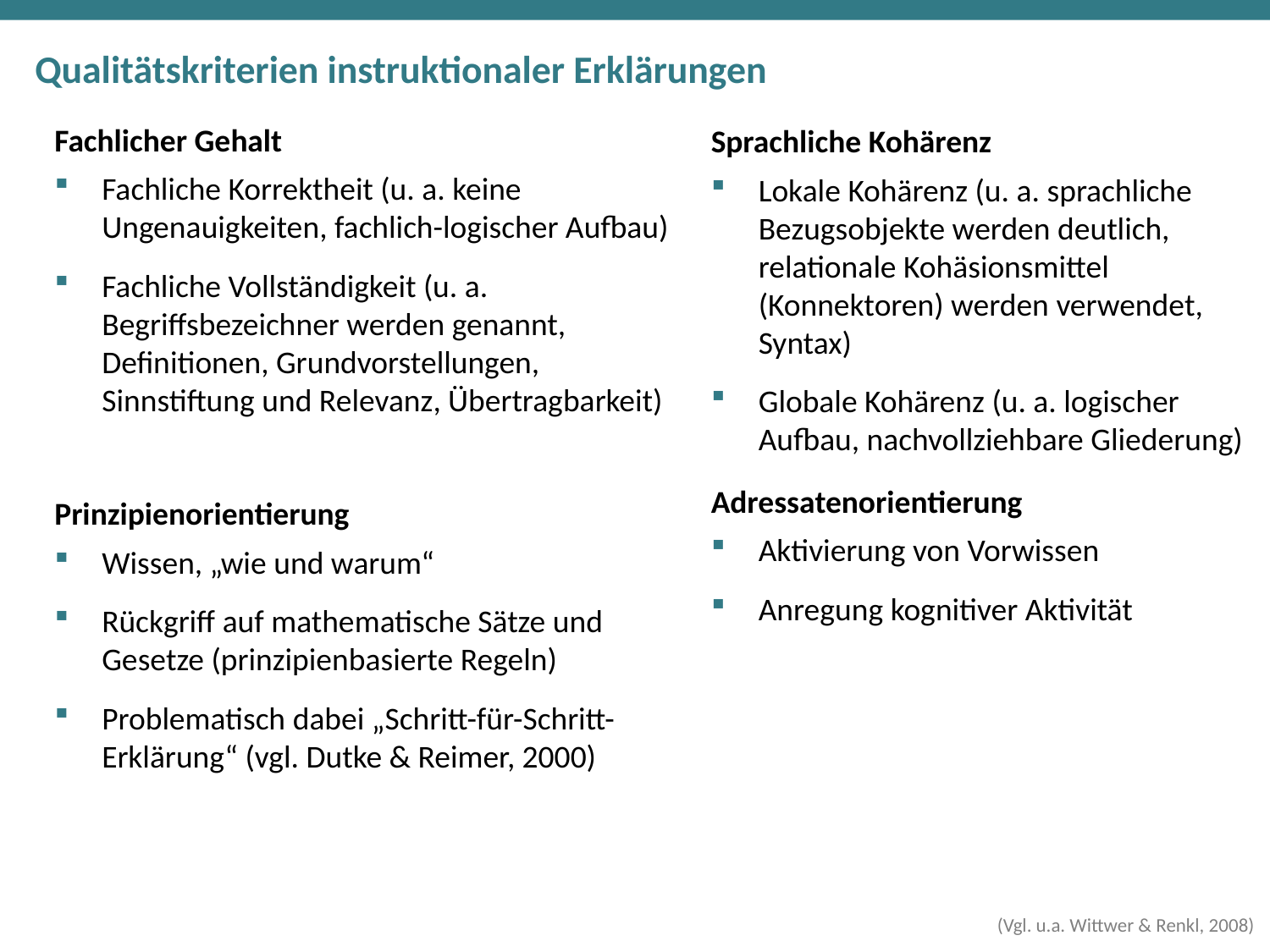

# Qualitätskriterien instruktionaler Erklärungen
Sprachliche Kohärenz
Lokale Kohärenz (u. a. sprachliche Bezugsobjekte werden deutlich, relationale Kohäsionsmittel (Konnektoren) werden verwendet, Syntax)
Globale Kohärenz (u. a. logischer Aufbau, nachvollziehbare Gliederung)
Adressatenorientierung
Aktivierung von Vorwissen
Anregung kognitiver Aktivität

Fachlicher Gehalt
Fachliche Korrektheit (u. a. keine Ungenauigkeiten, fachlich-logischer Aufbau)
Fachliche Vollständigkeit (u. a. Begriffsbezeichner werden genannt, Definitionen, Grundvorstellungen, Sinnstiftung und Relevanz, Übertragbarkeit)

Prinzipienorientierung
Wissen, „wie und warum“
Rückgriff auf mathematische Sätze und Gesetze (prinzipienbasierte Regeln)
Problematisch dabei „Schritt-für-Schritt-Erklärung“ (vgl. Dutke & Reimer, 2000)

(Vgl. u.a. Wittwer & Renkl, 2008)